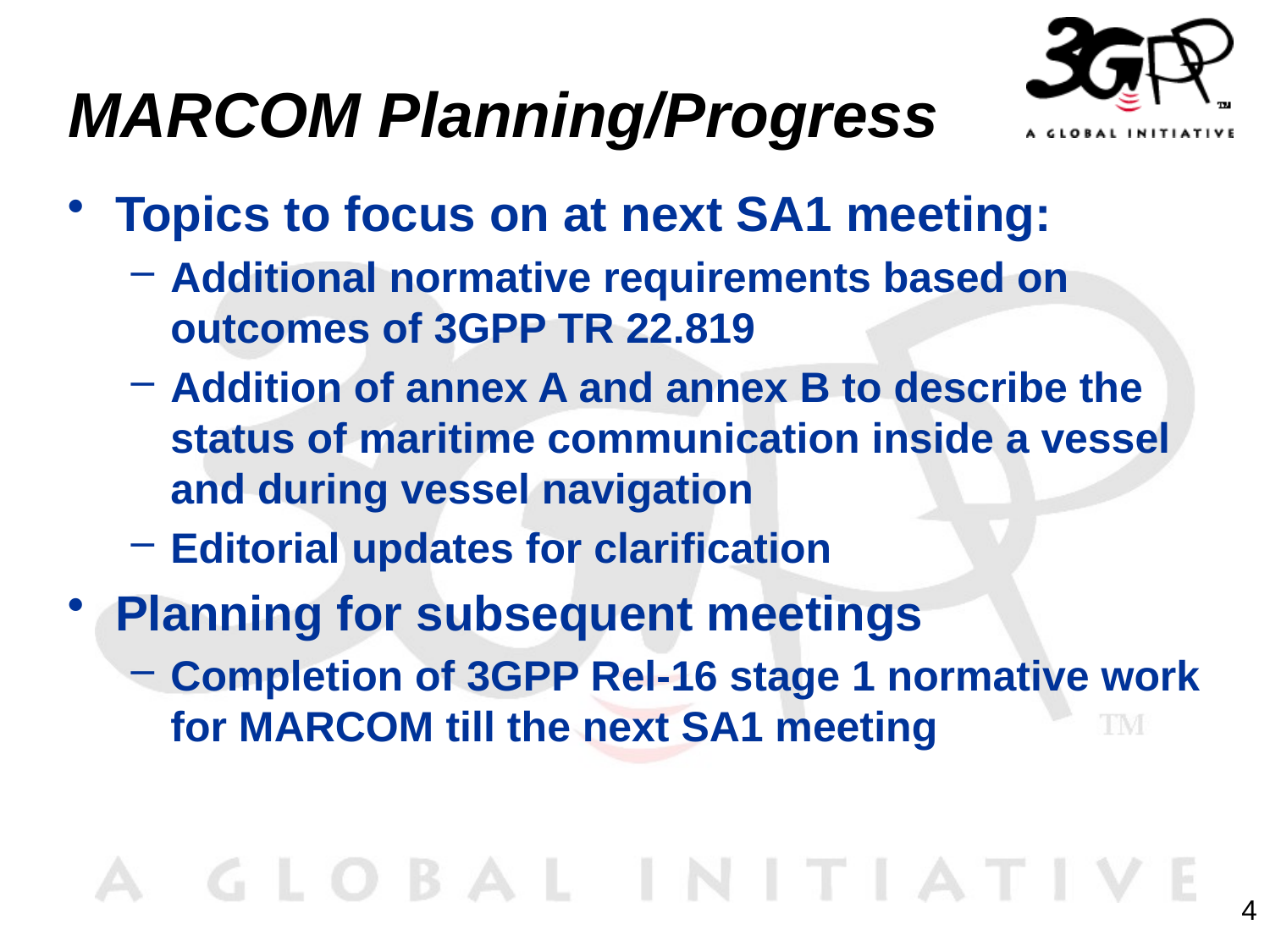

# MARCOM Planning/Progress
Topics to focus on at next SA1 meeting:
Additional normative requirements based on outcomes of 3GPP TR 22.819
Addition of annex A and annex B to describe the status of maritime communication inside a vessel and during vessel navigation
Editorial updates for clarification
Planning for subsequent meetings
Completion of 3GPP Rel-16 stage 1 normative work for MARCOM till the next SA1 meeting

4